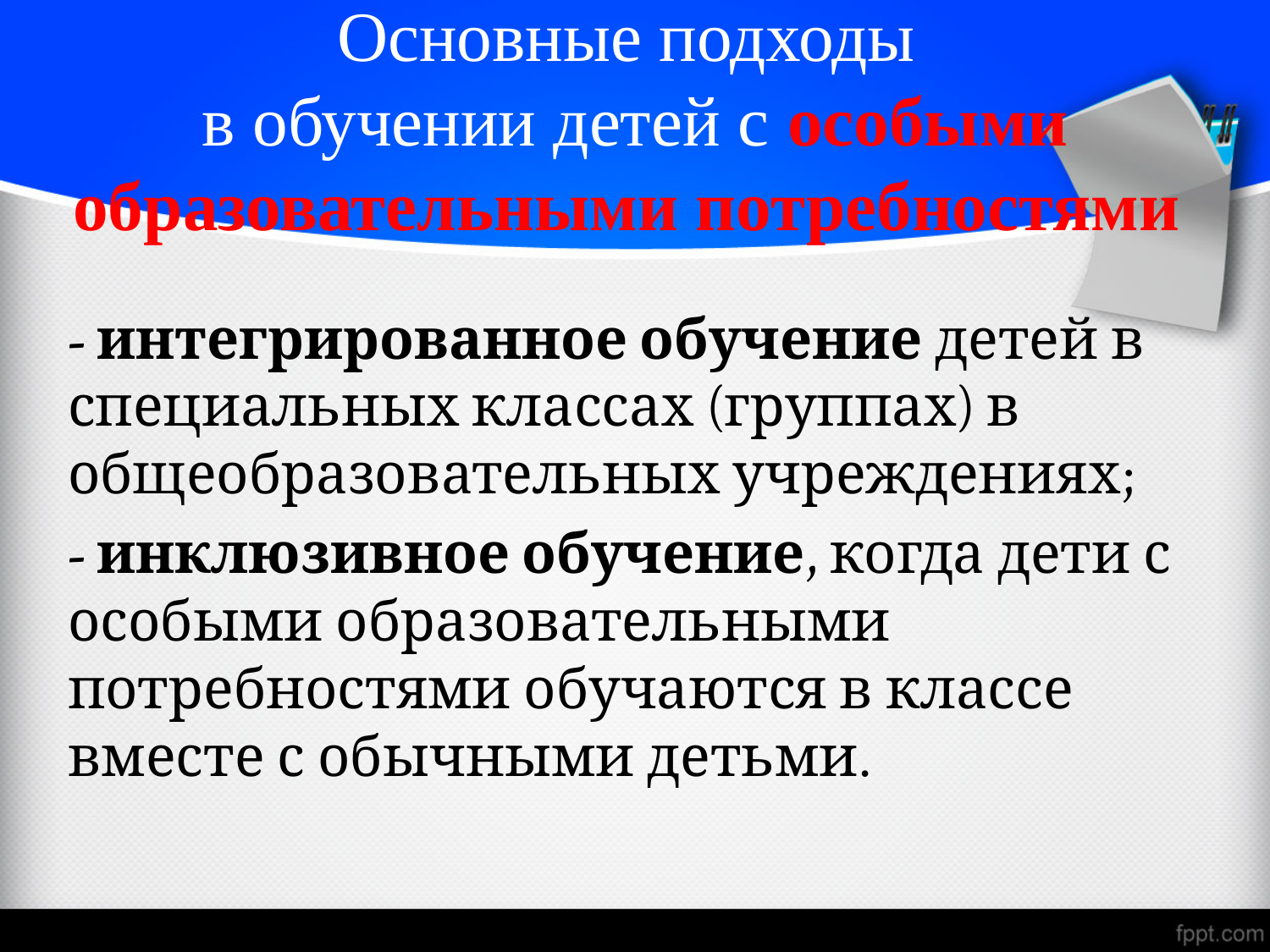

# Основные подходы в обучении детей с особыми образовательными потребностями
- интегрированное обучение детей в специальных классах (группах) в общеобразовательных учреждениях;
- инклюзивное обучение, когда дети с особыми образовательными потребностями обучаются в классе вместе с обычными детьми.